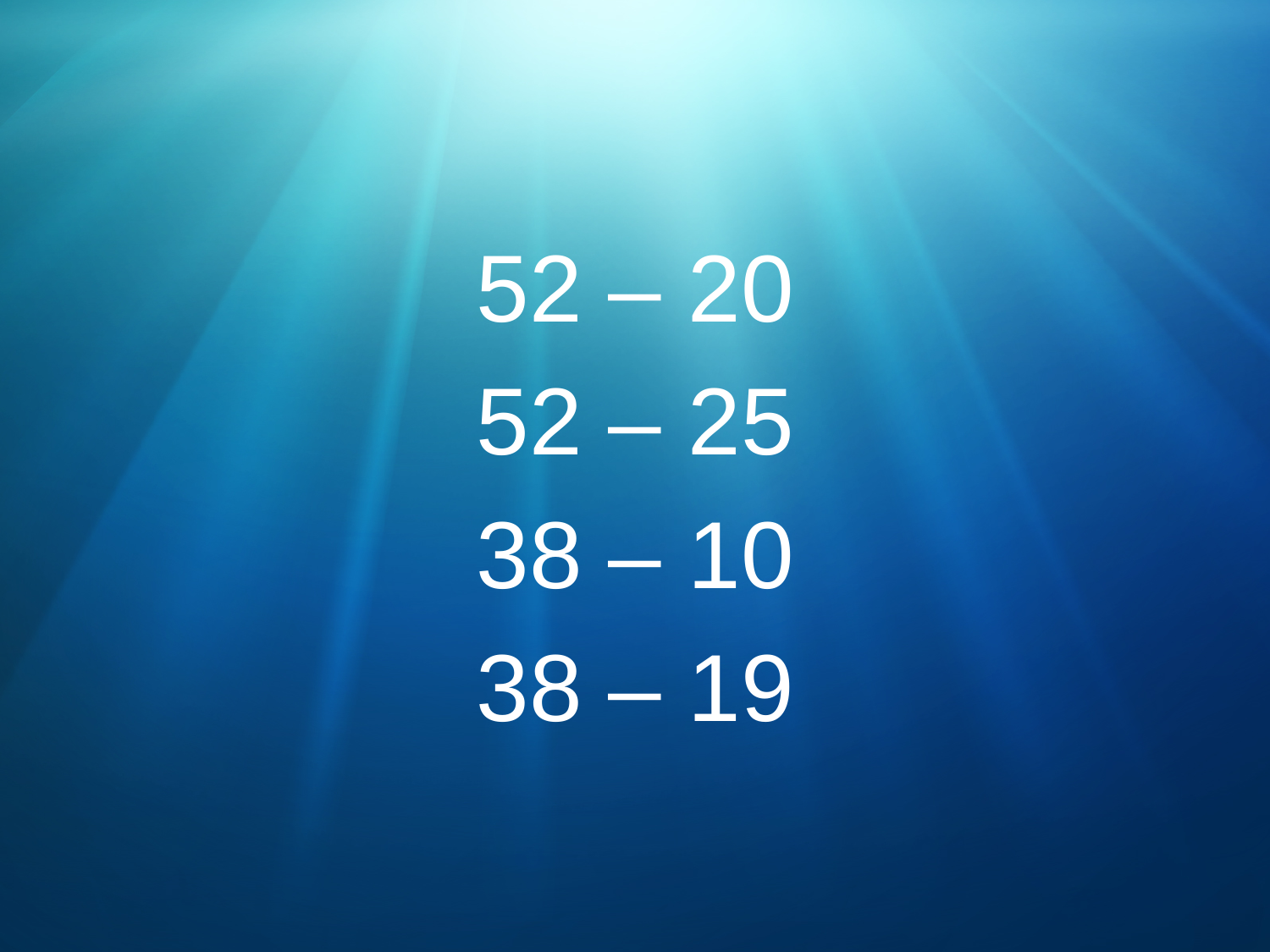

52 – 20
52 – 25
38 – 10
38 – 19